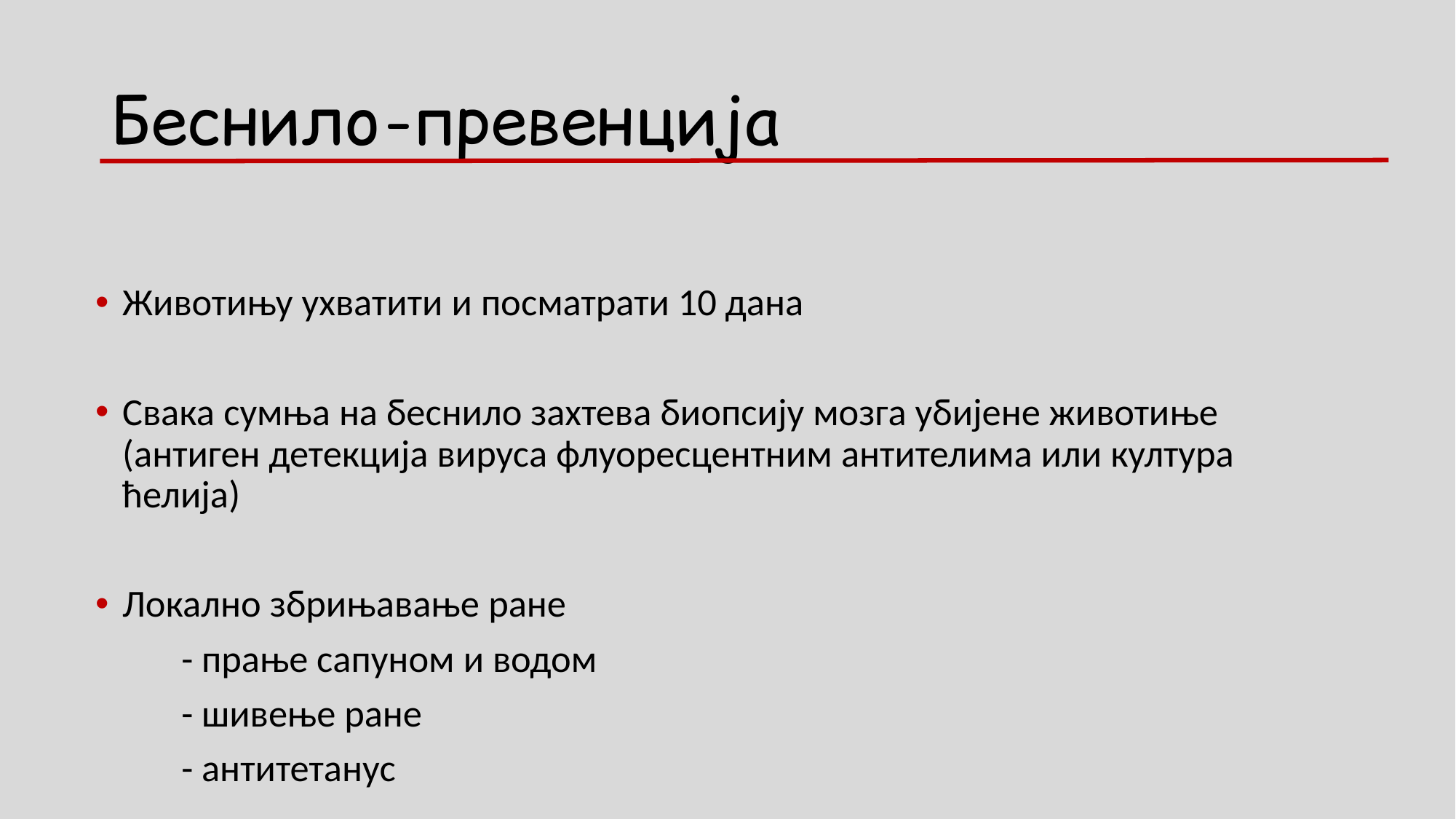

# Беснило-превенција
Животињу ухватити и посматрати 10 дана

Свака сумња на беснило захтева биопсију мозга убијене животиње (антиген детекција вируса флуоресцентним антителима или култура ћелија)

Локално збрињавање ране
          - прање сапуном и водом
          - шивење ране
          - антитетанус